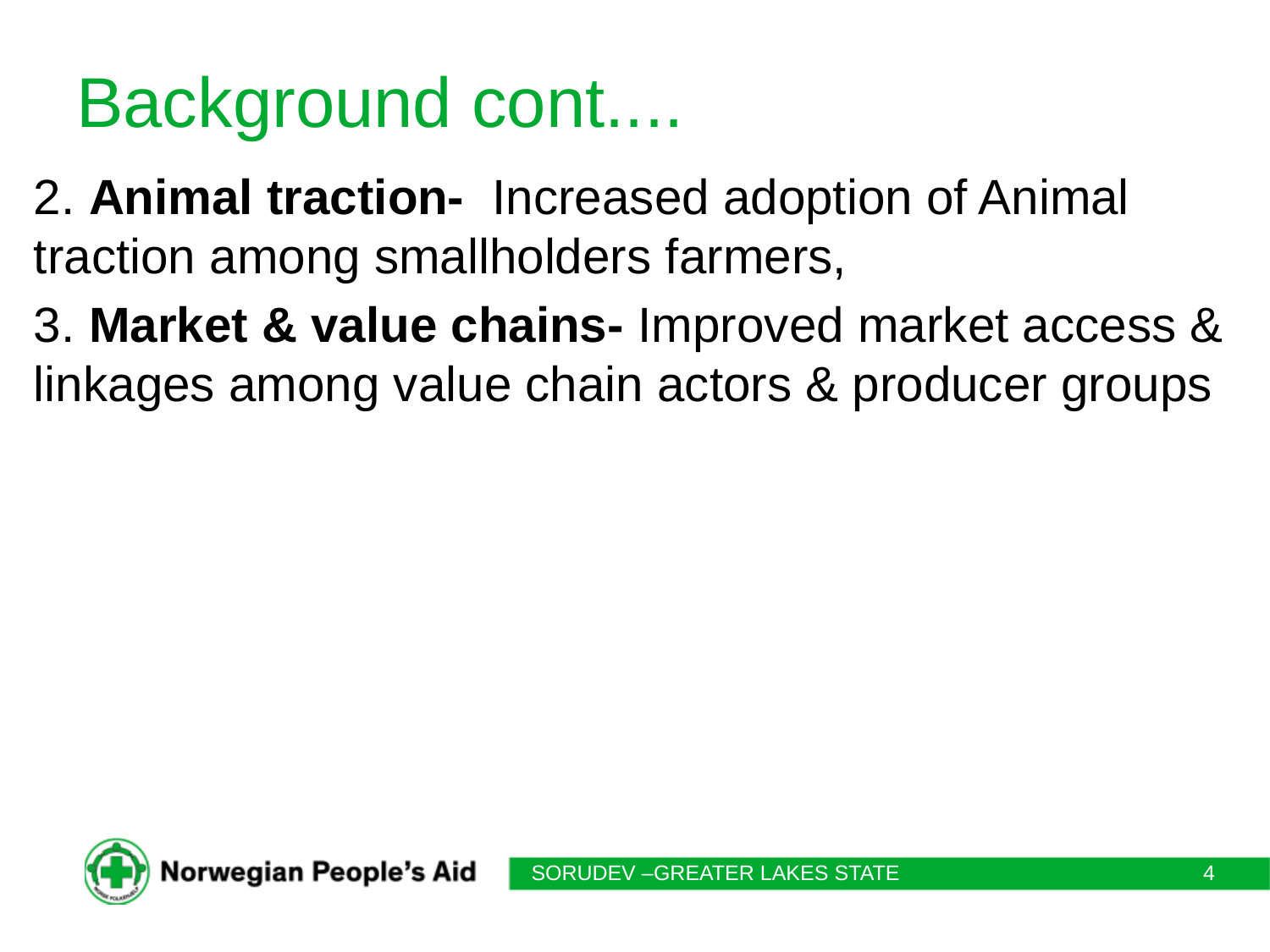

# Background cont....
2. Animal traction-  Increased adoption of Animal traction among smallholders farmers,
3. Market & value chains- Improved market access & linkages among value chain actors & producer groups

SORUDEV –GREATER LAKES STATE
4